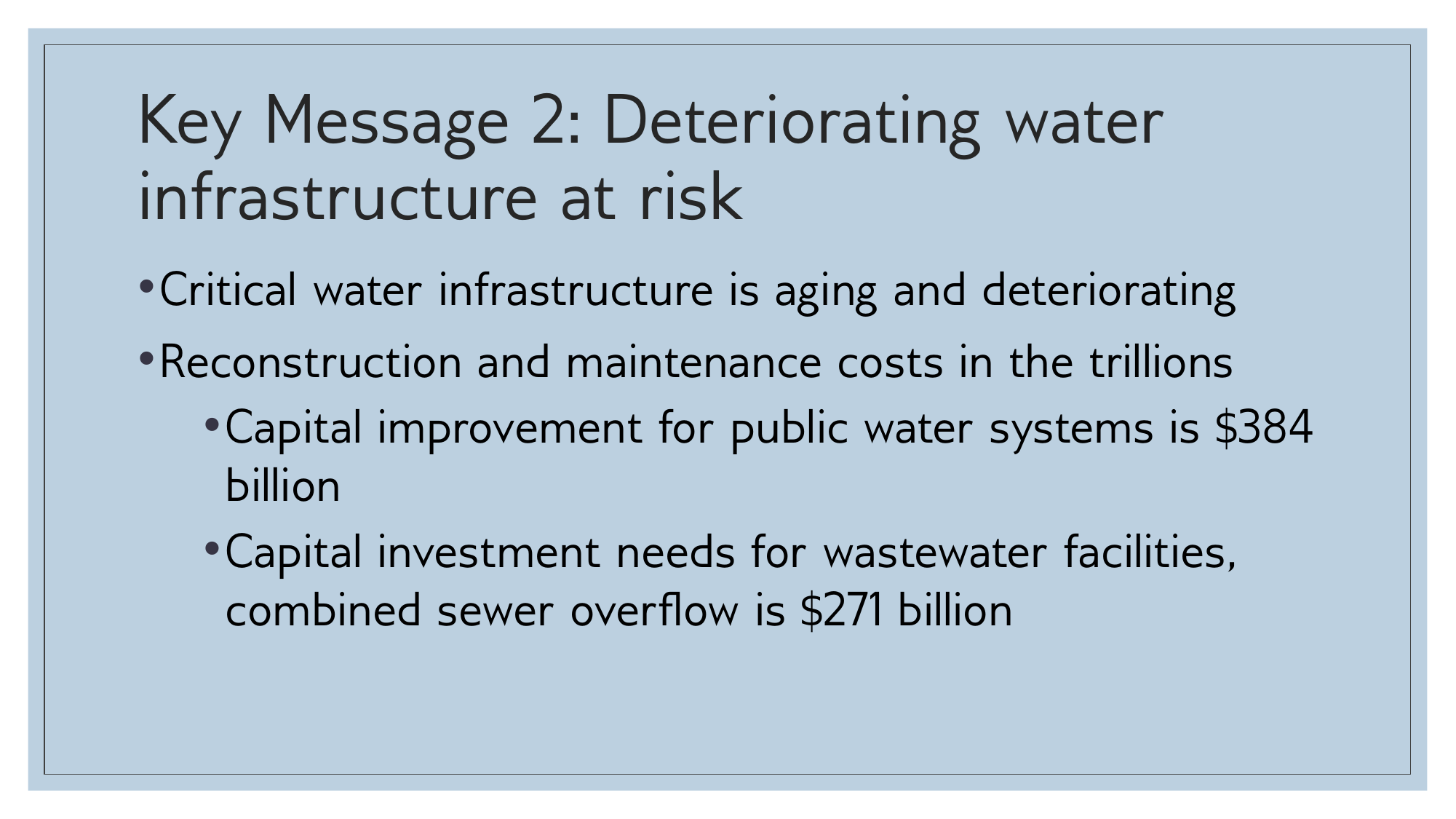

# Key Message 2: Deteriorating water infrastructure at risk
Critical water infrastructure is aging and deteriorating
Reconstruction and maintenance costs in the trillions
Capital improvement for public water systems is $384 billion
Capital investment needs for wastewater facilities, combined sewer overflow is $271 billion